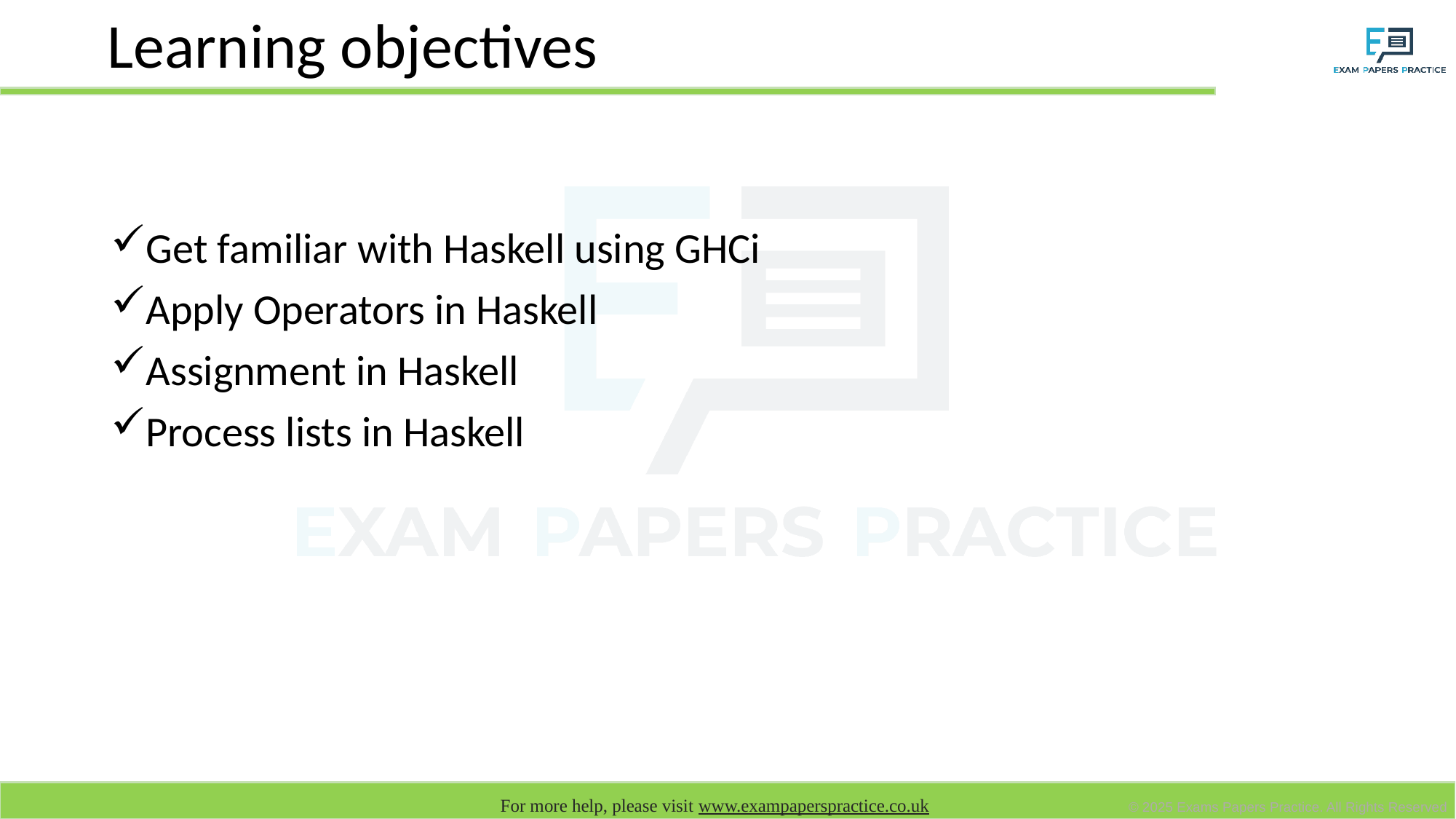

# Learning objectives
Get familiar with Haskell using GHCi
Apply Operators in Haskell
Assignment in Haskell
Process lists in Haskell